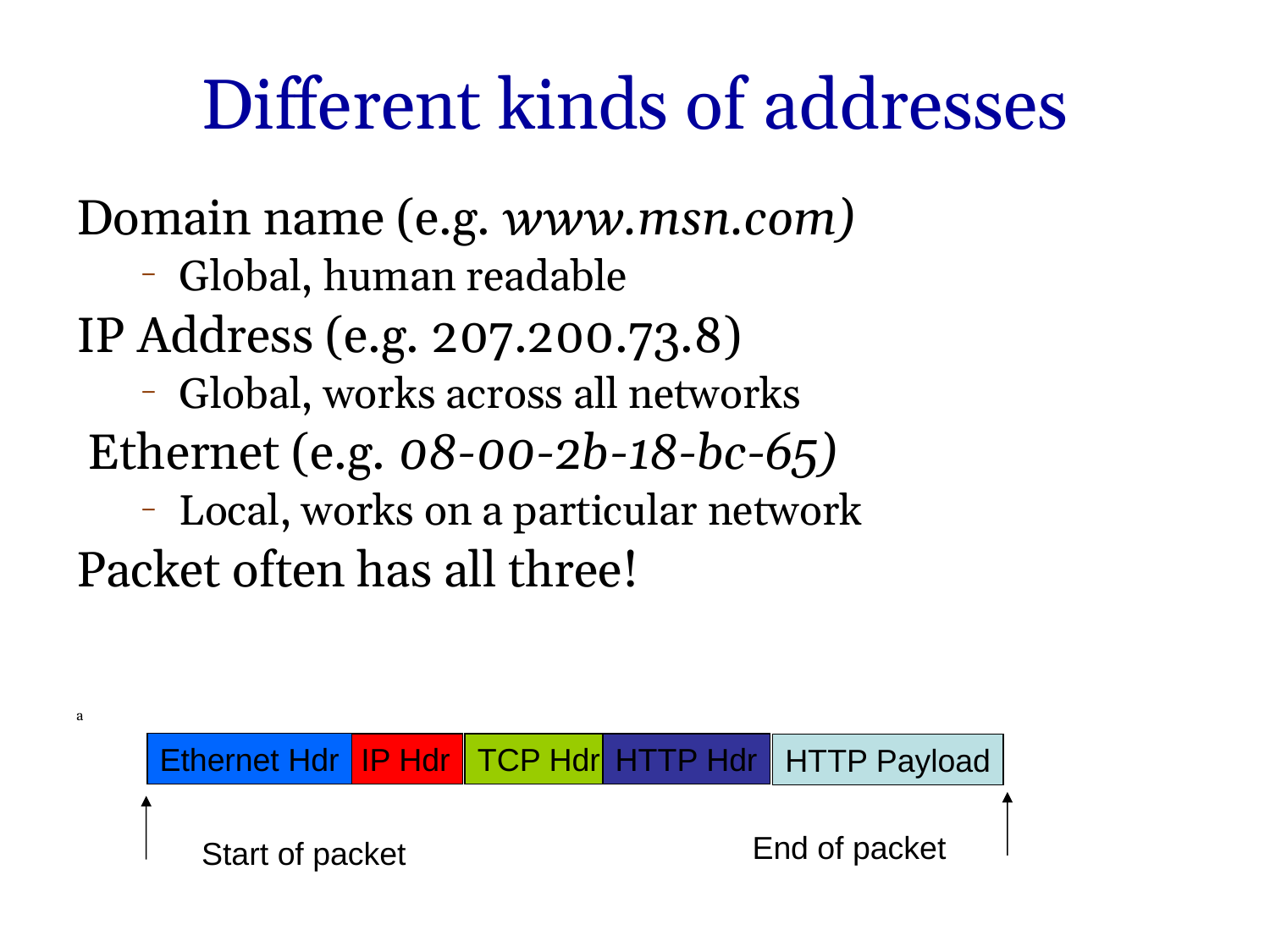

# Different kinds of addresses
Domain name (e.g. www.msn.com)
Global, human readable
IP Address (e.g. 207.200.73.8)
Global, works across all networks
 Ethernet (e.g. 08-00-2b-18-bc-65)
Local, works on a particular network
Packet often has all three!

a
Ethernet Hdr
IP Hdr
TCP Hdr
HTTP Hdr
HTTP Payload

End of packet
Start of packet